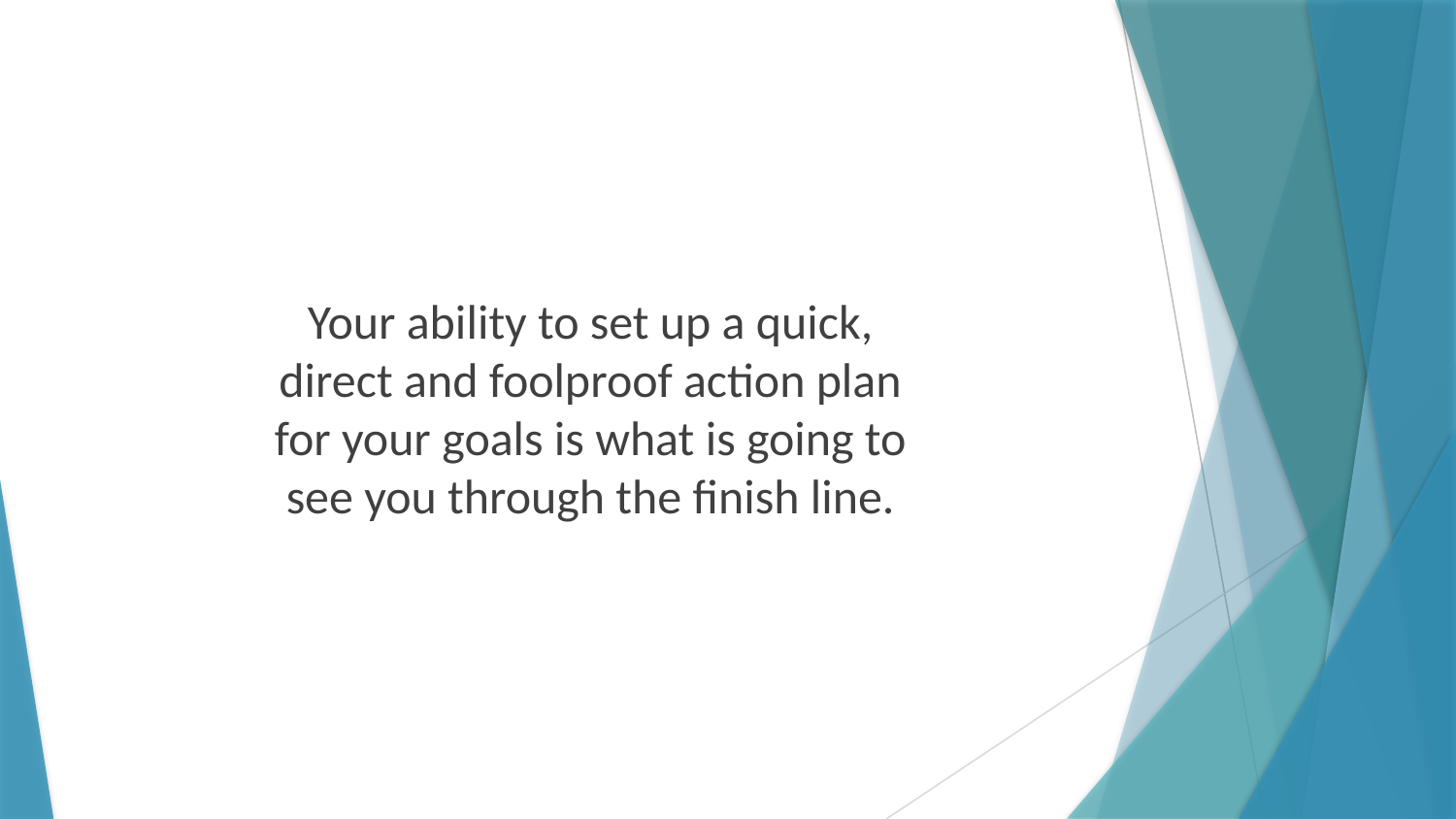

Your ability to set up a quick, direct and foolproof action plan for your goals is what is going to see you through the finish line.